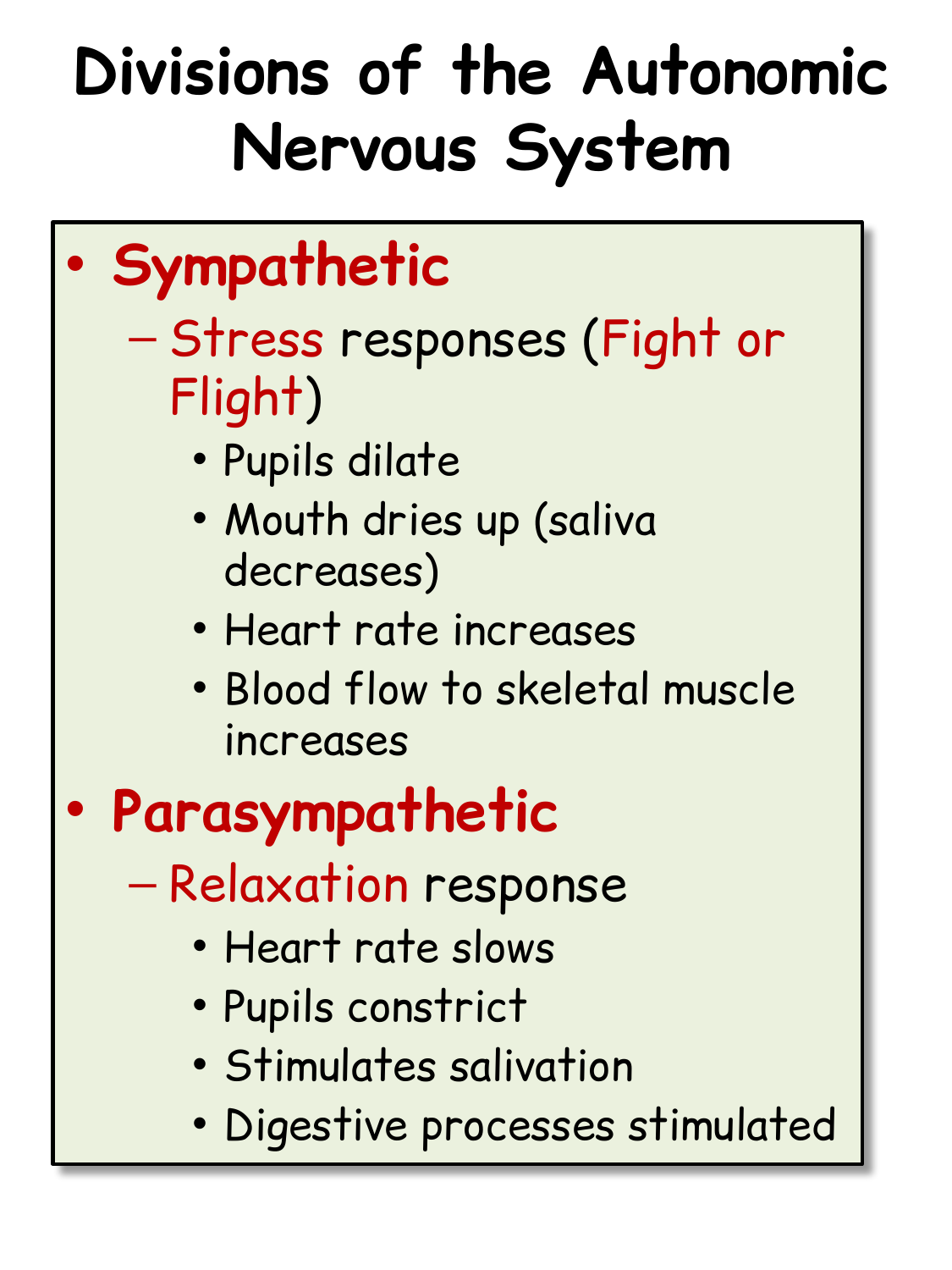

# Divisions of the Autonomic Nervous System
Sympathetic
Stress responses (Fight or Flight)
Pupils dilate
Mouth dries up (saliva decreases)
Heart rate increases
Blood flow to skeletal muscle increases
Parasympathetic
Relaxation response
Heart rate slows
Pupils constrict
Stimulates salivation
Digestive processes stimulated